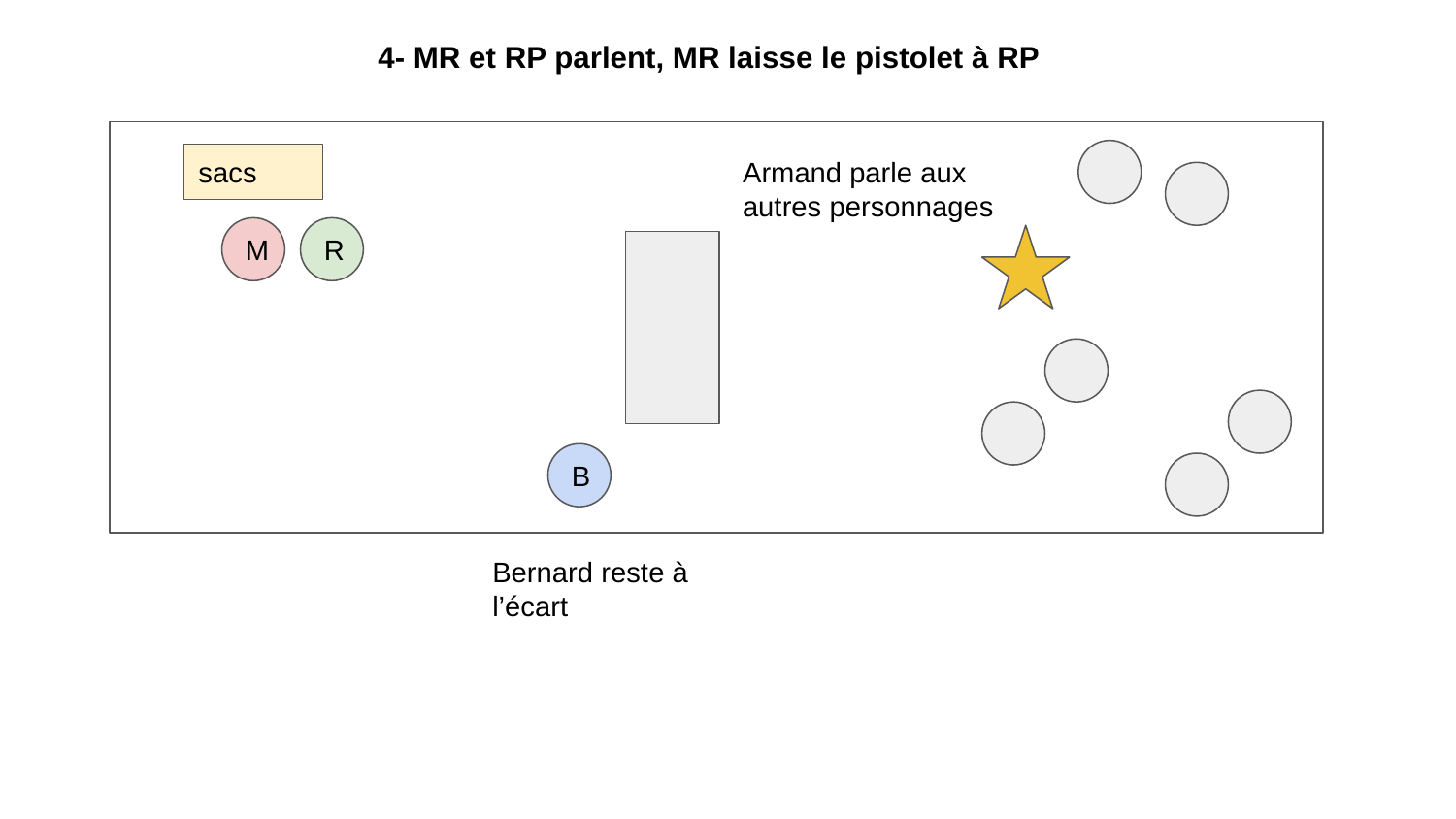

4- MR et RP parlent, MR laisse le pistolet à RP

Armand parle aux autres personnages

sacs

M
R

B

Bernard reste à l’écart